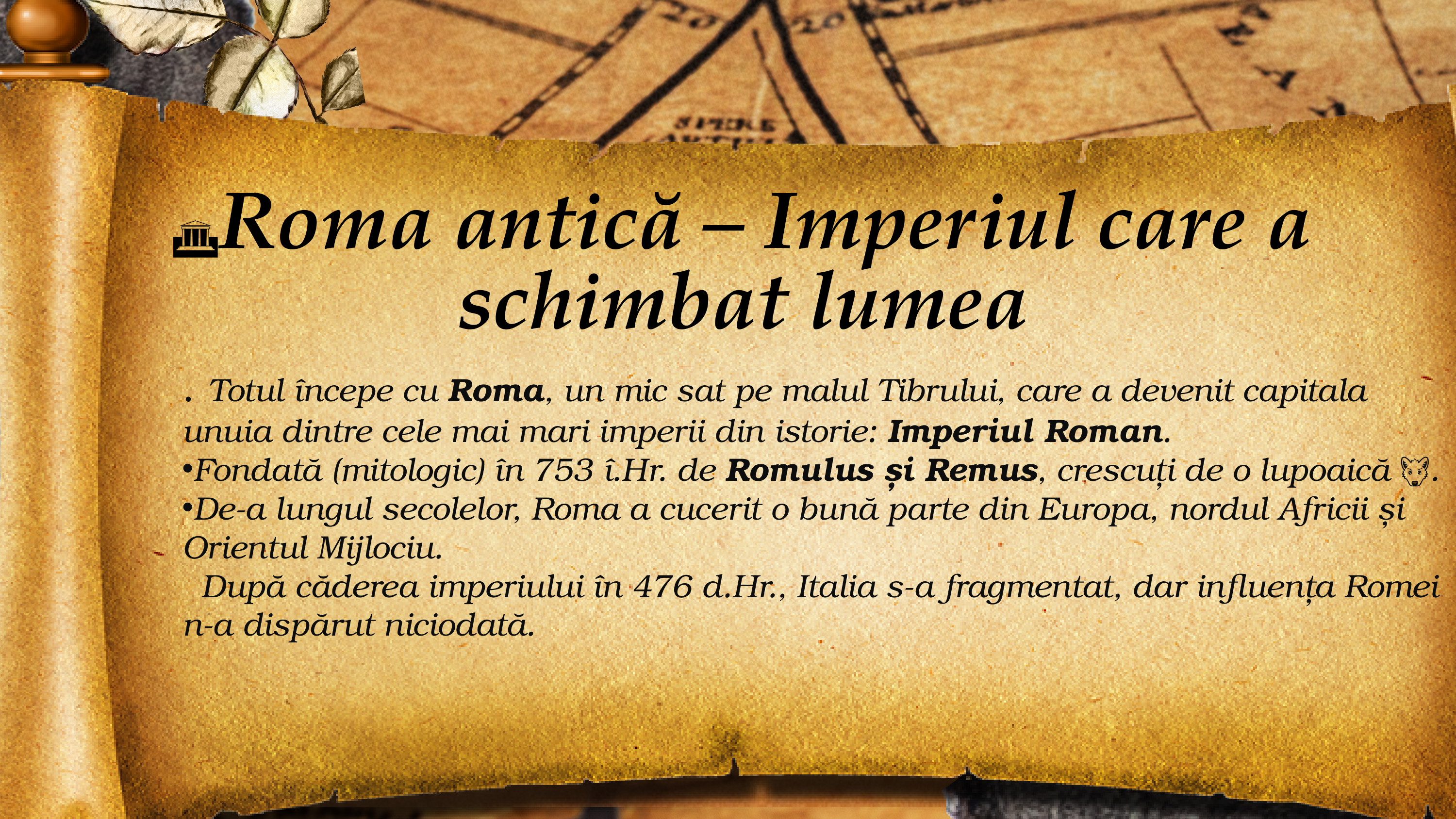

🏛️Roma antică – Imperiul care a schimbat lumea
. Totul începe cu Roma, un mic sat pe malul Tibrului, care a devenit capitala unuia dintre cele mai mari imperii din istorie: Imperiul Roman.
Fondată (mitologic) în 753 î.Hr. de Romulus și Remus, crescuți de o lupoaică 🐺.
De-a lungul secolelor, Roma a cucerit o bună parte din Europa, nordul Africii și Orientul Mijlociu.
  După căderea imperiului în 476 d.Hr., Italia s-a fragmentat, dar influența Romei n-a dispărut niciodată.